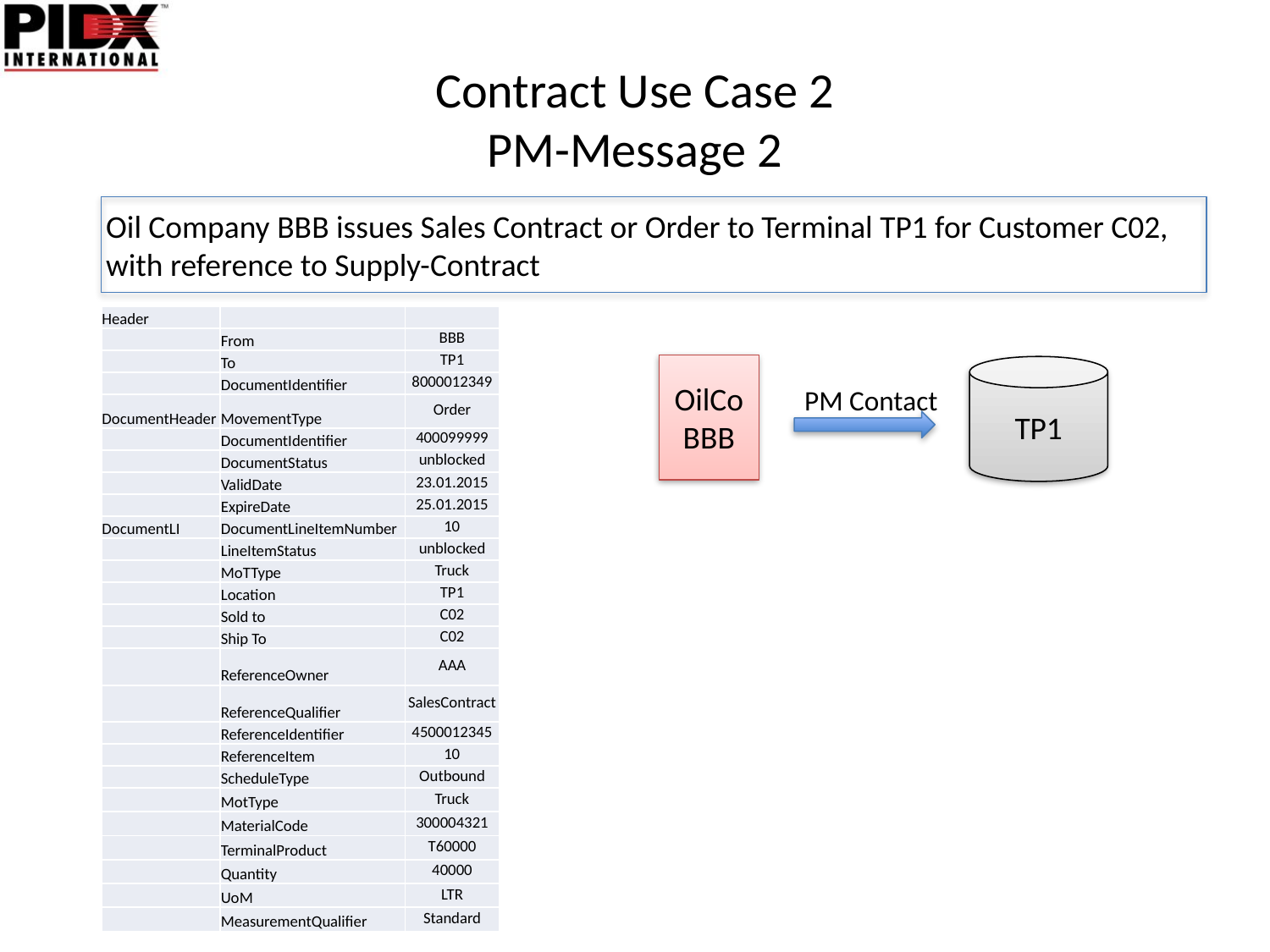

# Contract Use Case 2 PM-Message 2

Oil Company BBB issues Sales Contract or Order to Terminal TP1 for Customer C02, with reference to Supply-Contract

| Header |  |  |
| --- | --- | --- |
|  | From | BBB |
|  | To | TP1 |
|  | DocumentIdentifier | 8000012349 |
| DocumentHeader | MovementType | Order |
|  | DocumentIdentifier | 400099999 |
|  | DocumentStatus | unblocked |
|  | ValidDate | 23.01.2015 |
|  | ExpireDate | 25.01.2015 |
| DocumentLI | DocumentLineItemNumber | 10 |
|  | LineItemStatus | unblocked |
|  | MoTType | Truck |
|  | Location | TP1 |
|  | Sold to | C02 |
|  | Ship To | C02 |
|  | ReferenceOwner | AAA |
|  | ReferenceQualifier | SalesContract |
|  | ReferenceIdentifier | 4500012345 |
|  | ReferenceItem | 10 |
|  | ScheduleType | Outbound |
|  | MotType | Truck |
|  | MaterialCode | 300004321 |
|  | TerminalProduct | T60000 |
|  | Quantity | 40000 |
|  | UoM | LTR |
|  | MeasurementQualifier | Standard |
OilCo
BBB
TP1
PM Contact